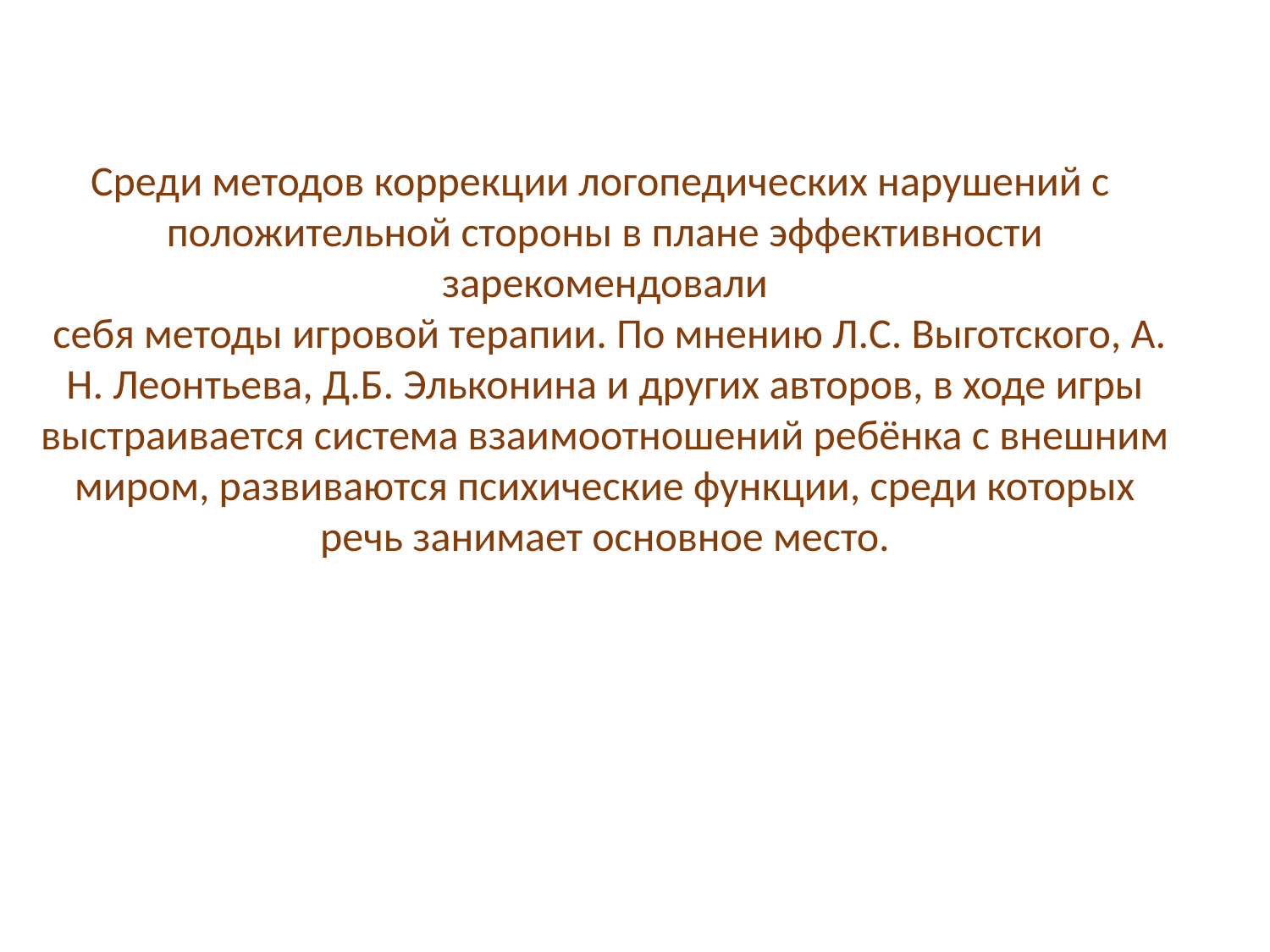

Среди методов коррекции логопедических нарушений с
положительной стороны в плане эффективности зарекомендовали
 себя методы игровой терапии. По мнению Л.С. Выготского, А. Н. Леонтьева, Д.Б. Эльконина и других авторов, в ходе игры выстраивается система взаимоотношений ребёнка с внешним миром, развиваются психические функции, среди которых речь занимает основное место.